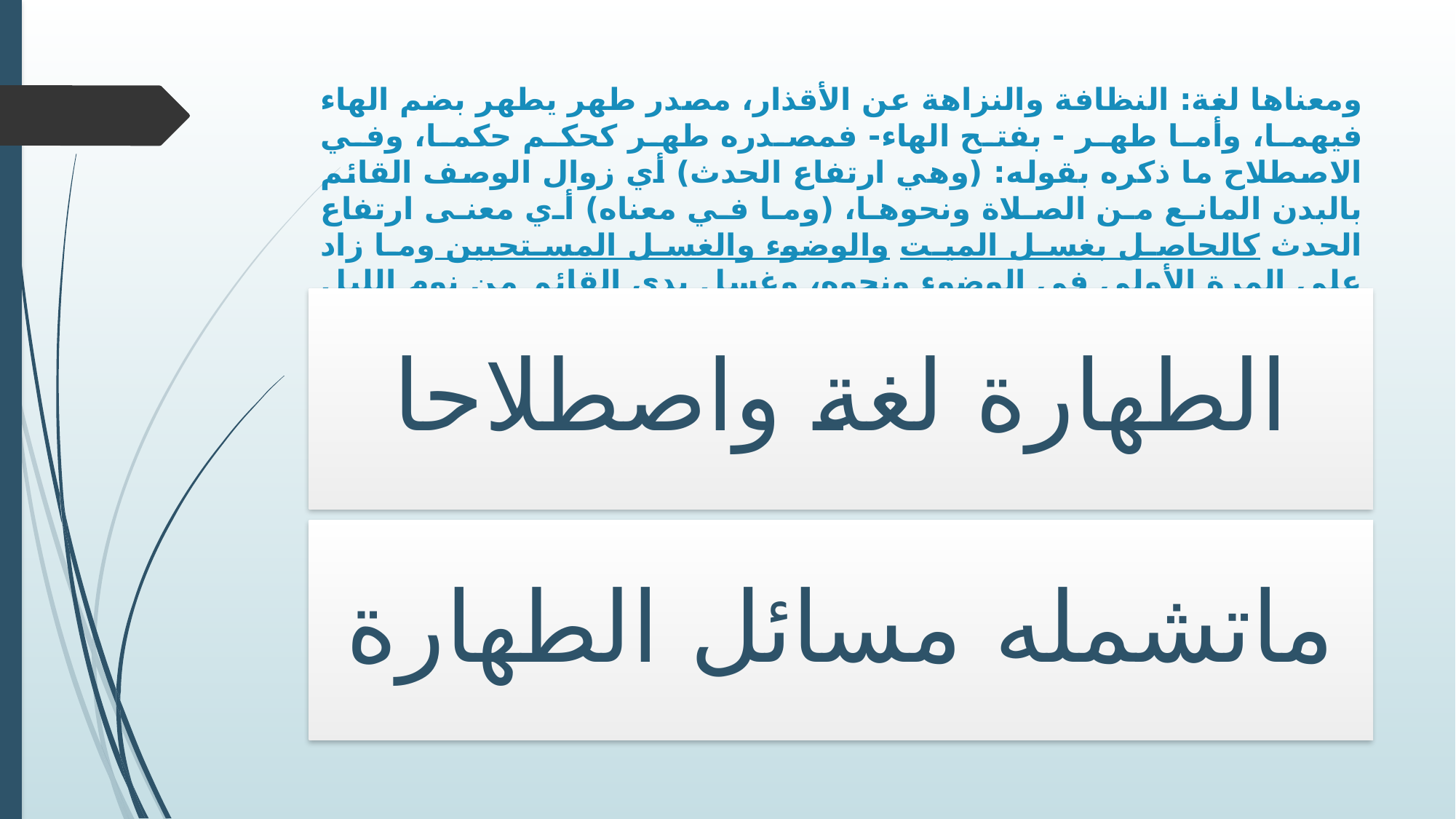

# ومعناها لغة: النظافة والنزاهة عن الأقذار، مصدر طهر يطهر بضم الهاء فيهما، وأما طهر - بفتح الهاء- فمصدره طهر كحكم حكما، وفي الاصطلاح ما ذكره بقوله: (وهي ارتفاع الحدث) أي زوال الوصف القائم بالبدن المانع من الصلاة ونحوها، (وما في معناه) أي معنى ارتفاع الحدث كالحاصل بغسل الميت والوضوء والغسل المستحبين وما زاد على المرة الأولى في الوضوء ونحوه، وغسل يدي القائم من نوم الليل ونحو ذلك، أو بالتيمم عن وضوء أو غسل (وزوال الخبث) أي النجاسة أو حكمها بالاستجمار أو بالتيمم في الجملة على ما يأتي في بابه.

الطهارة لغة واصطلاحا
ماتشمله مسائل الطهارة